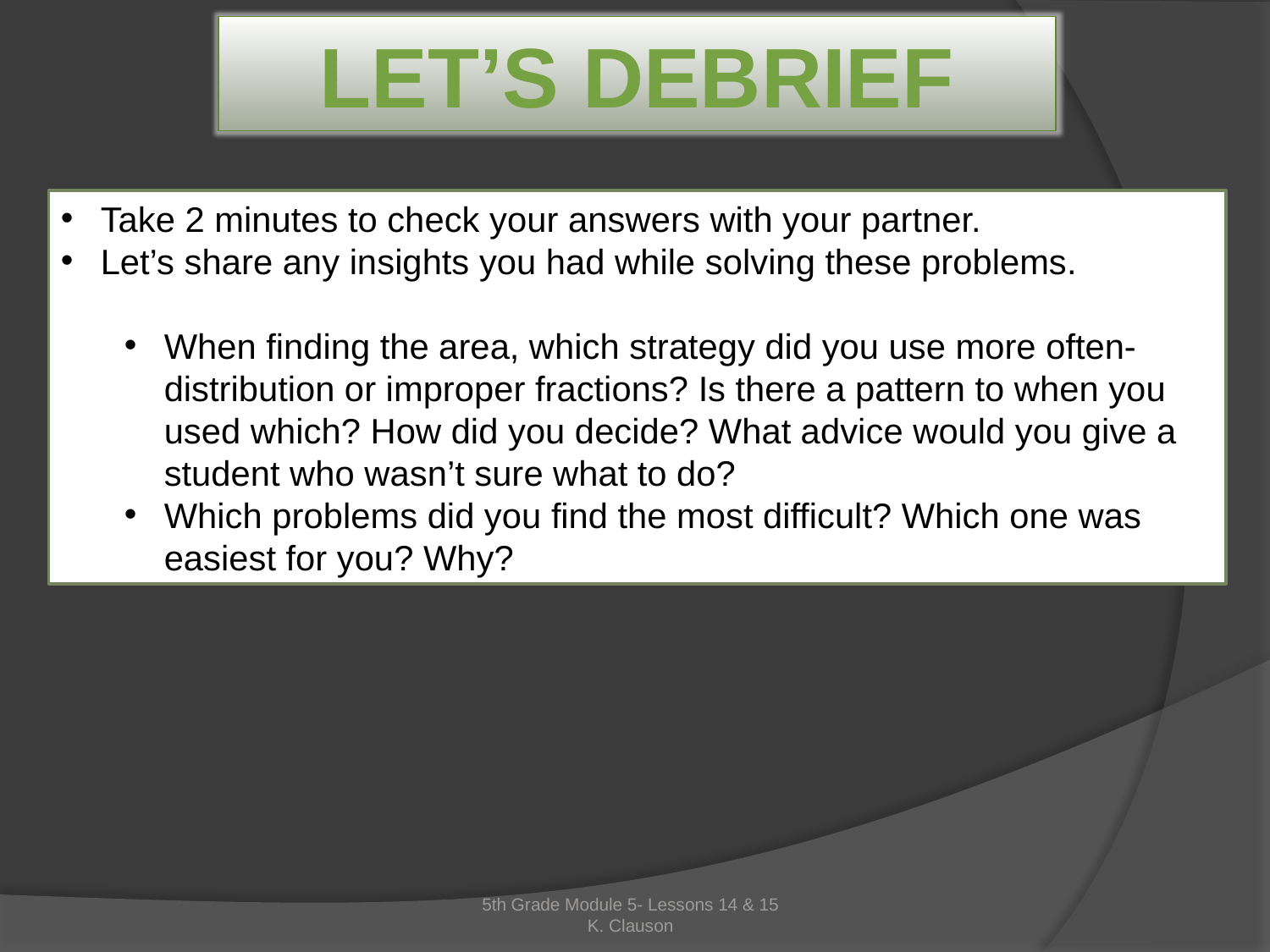

LET’S Debrief
Take 2 minutes to check your answers with your partner.
Let’s share any insights you had while solving these problems.

When finding the area, which strategy did you use more often- distribution or improper fractions? Is there a pattern to when you used which? How did you decide? What advice would you give a student who wasn’t sure what to do?
Which problems did you find the most difficult? Which one was easiest for you? Why?
5th Grade Module 5- Lessons 14 & 15
K. Clauson